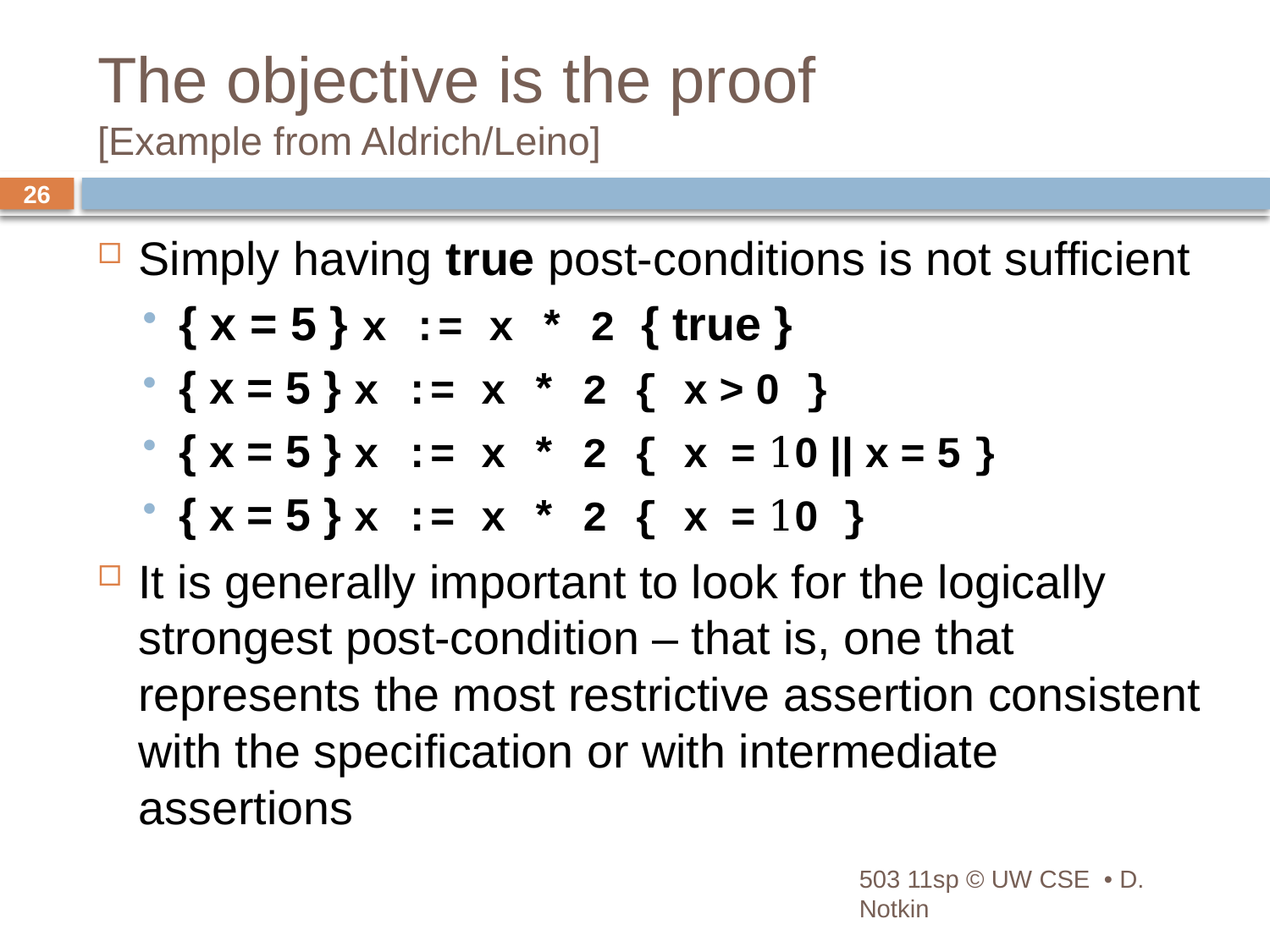

# The objective is the proof [Example from Aldrich/Leino]
26
Simply having true post-conditions is not sufficient
{ x = 5 } x := x * 2 { true }
{ x = 5 } x := x * 2 { x > 0 }
{ x = 5 } x := x * 2 { x  = 10 || x = 5 }
{ x = 5 } x := x * 2 { x  = 10  }
It is generally important to look for the logically strongest post-condition – that is, one that represents the most restrictive assertion consistent with the specification or with intermediate assertions
503 11sp © UW CSE  • D. Notkin